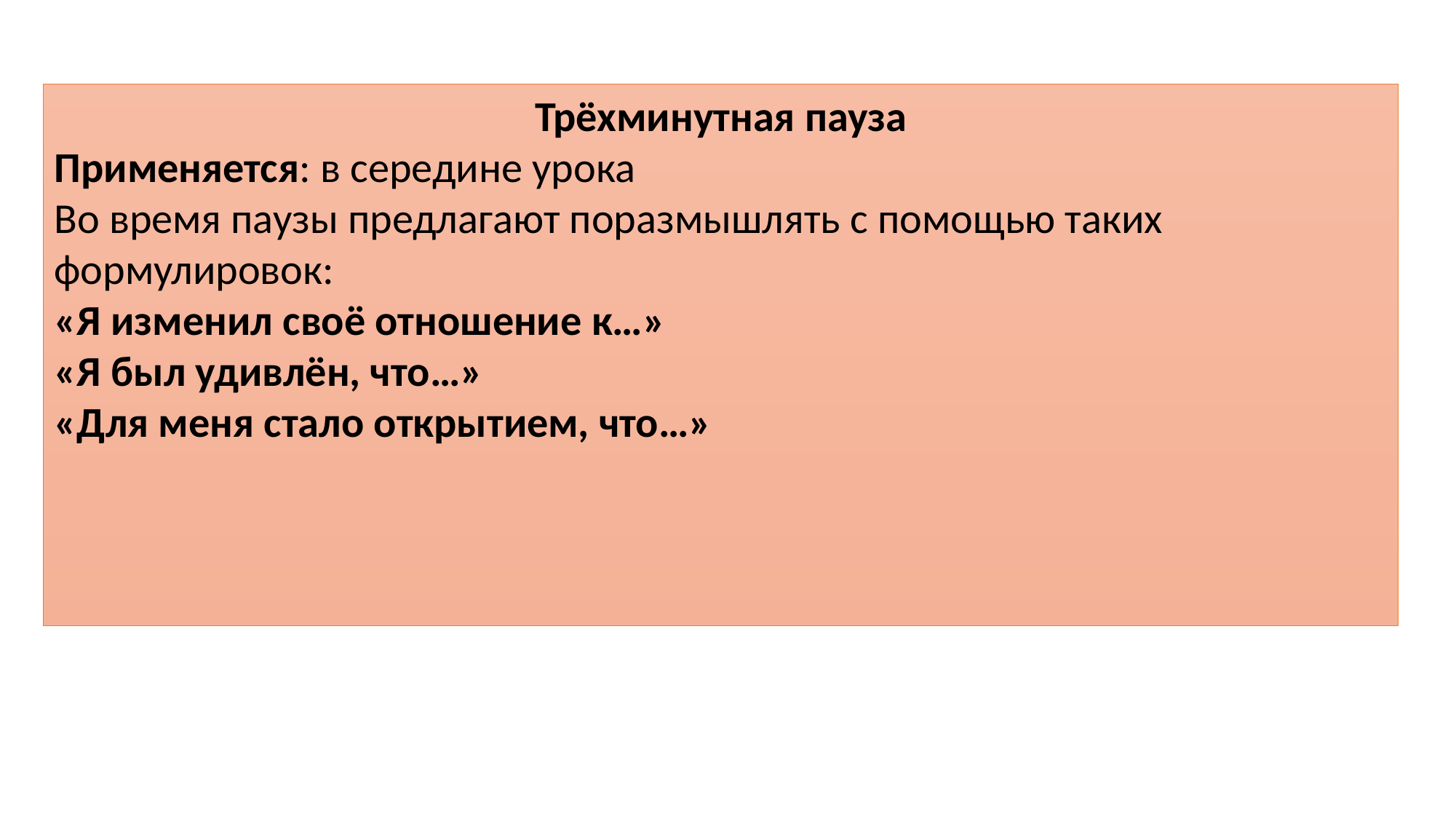

Трёхминутная пауза
Применяется: в середине урока
Во время паузы предлагают поразмышлять с помощью таких формулировок:
«Я изменил своё отношение к…»
«Я был удивлён, что…»
«Для меня стало открытием, что…»